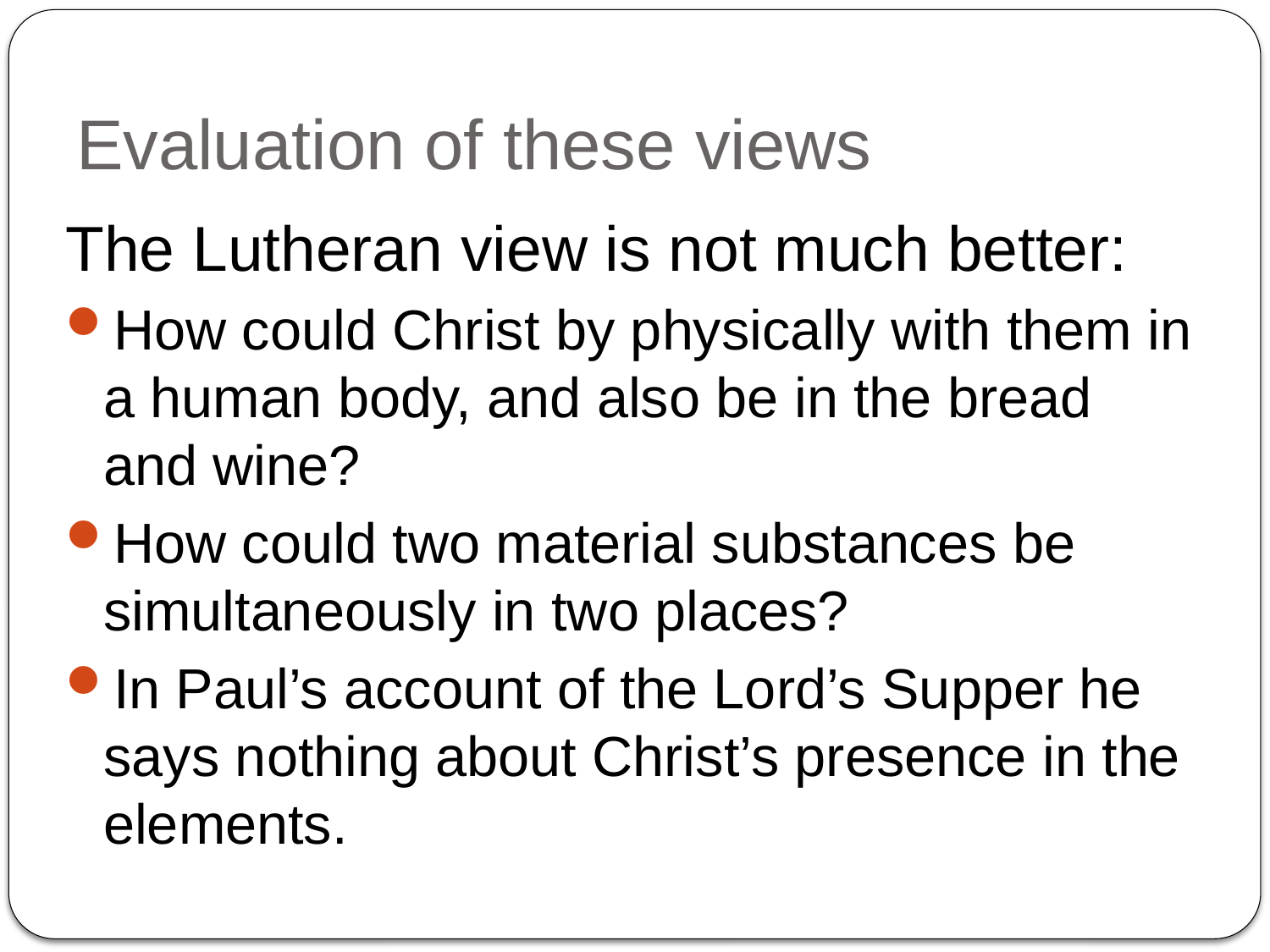

# Evaluation of these views
The Lutheran view is not much better:
How could Christ by physically with them in a human body, and also be in the bread and wine?
How could two material substances be simultaneously in two places?
In Paul’s account of the Lord’s Supper he says nothing about Christ’s presence in the elements.